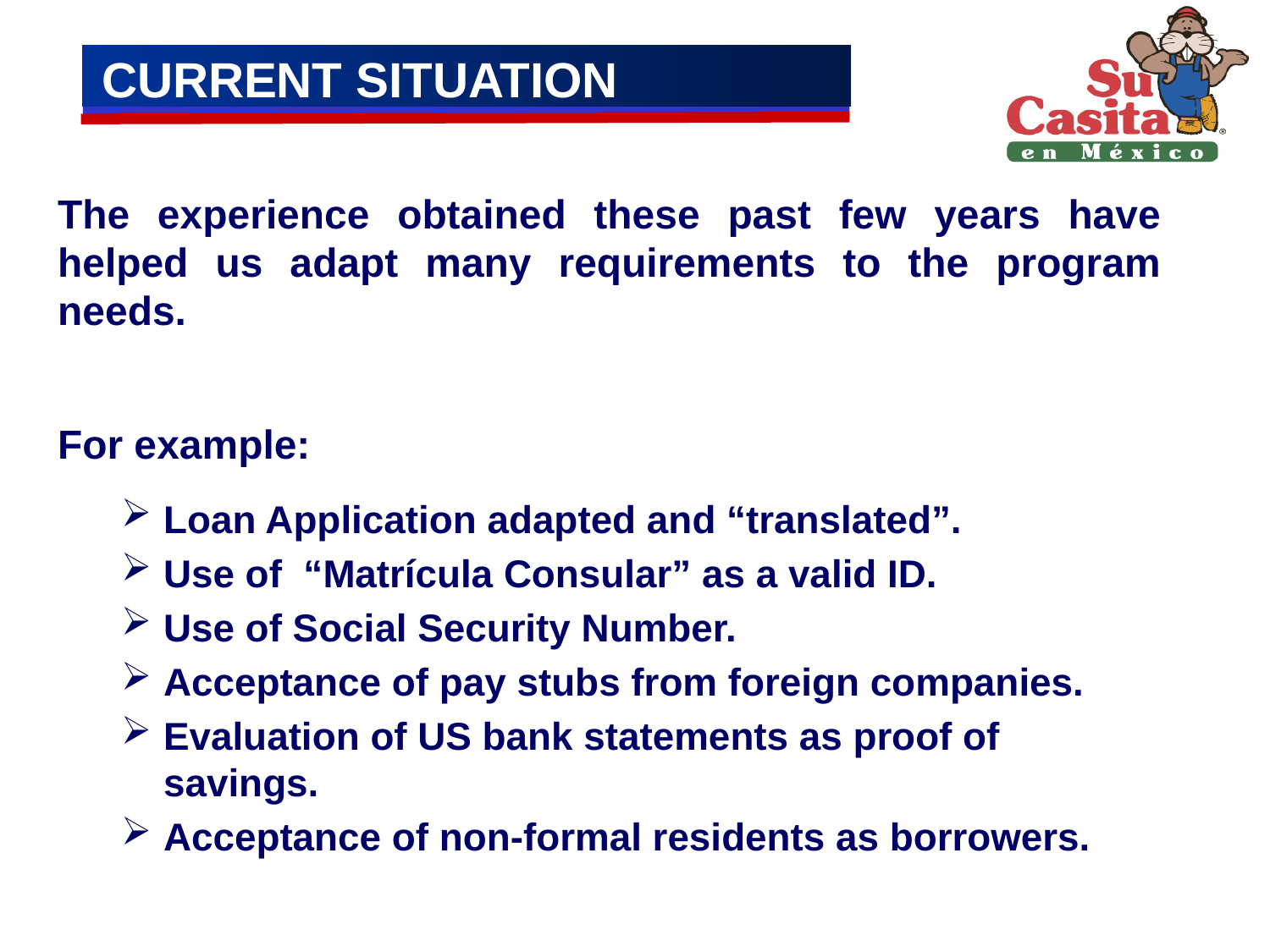

# CURRENT SITUATION
The experience obtained these past few years have helped us adapt many requirements to the program needs.

For example:

Loan Application adapted and “translated”.
Use of  “Matrícula Consular” as a valid ID.
Use of Social Security Number.
Acceptance of pay stubs from foreign companies.
Evaluation of US bank statements as proof of savings.
Acceptance of non-formal residents as borrowers.